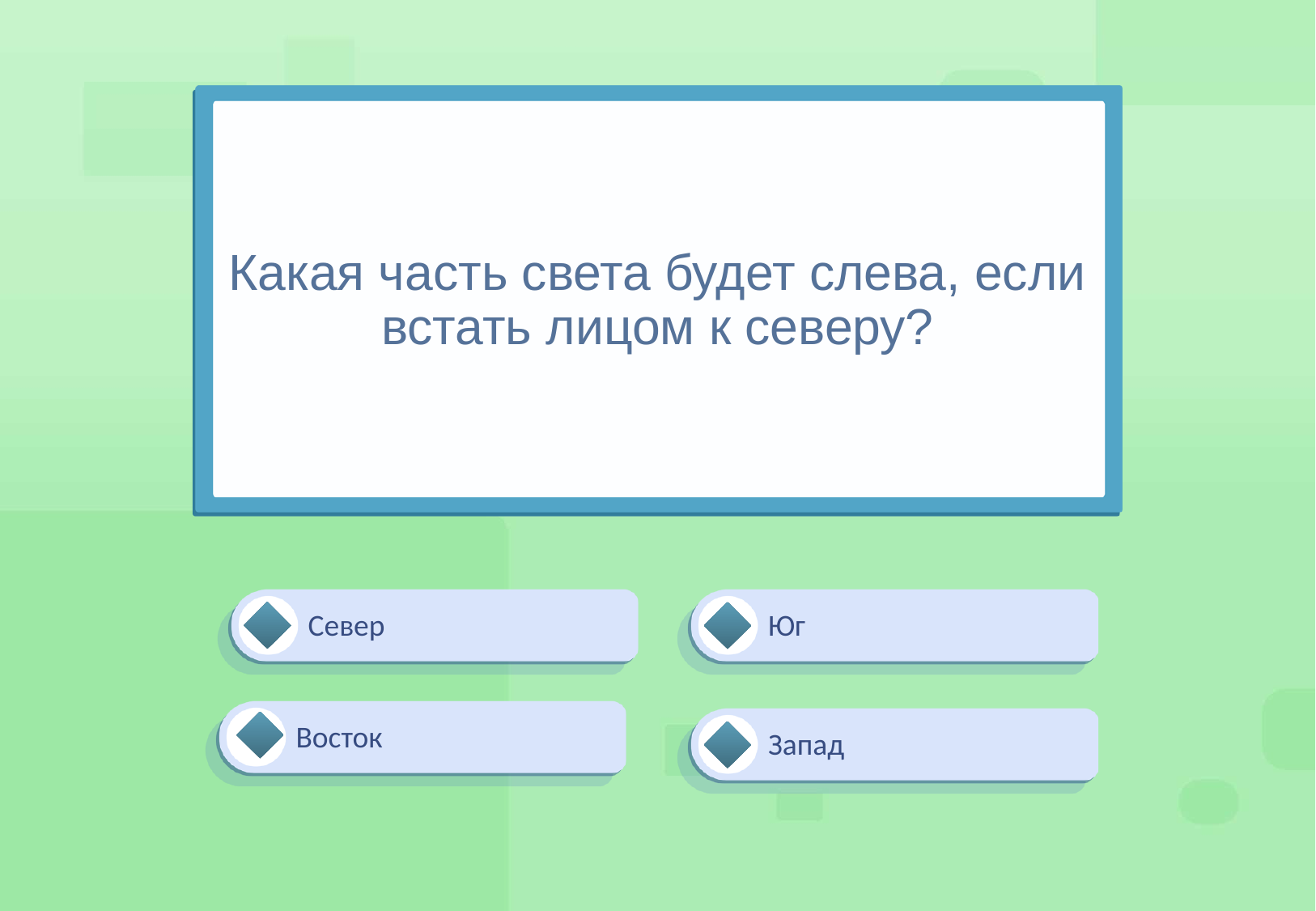

# Какая часть света будет слева, если встать лицом к северу?
Север
Юг

Восток
Запад